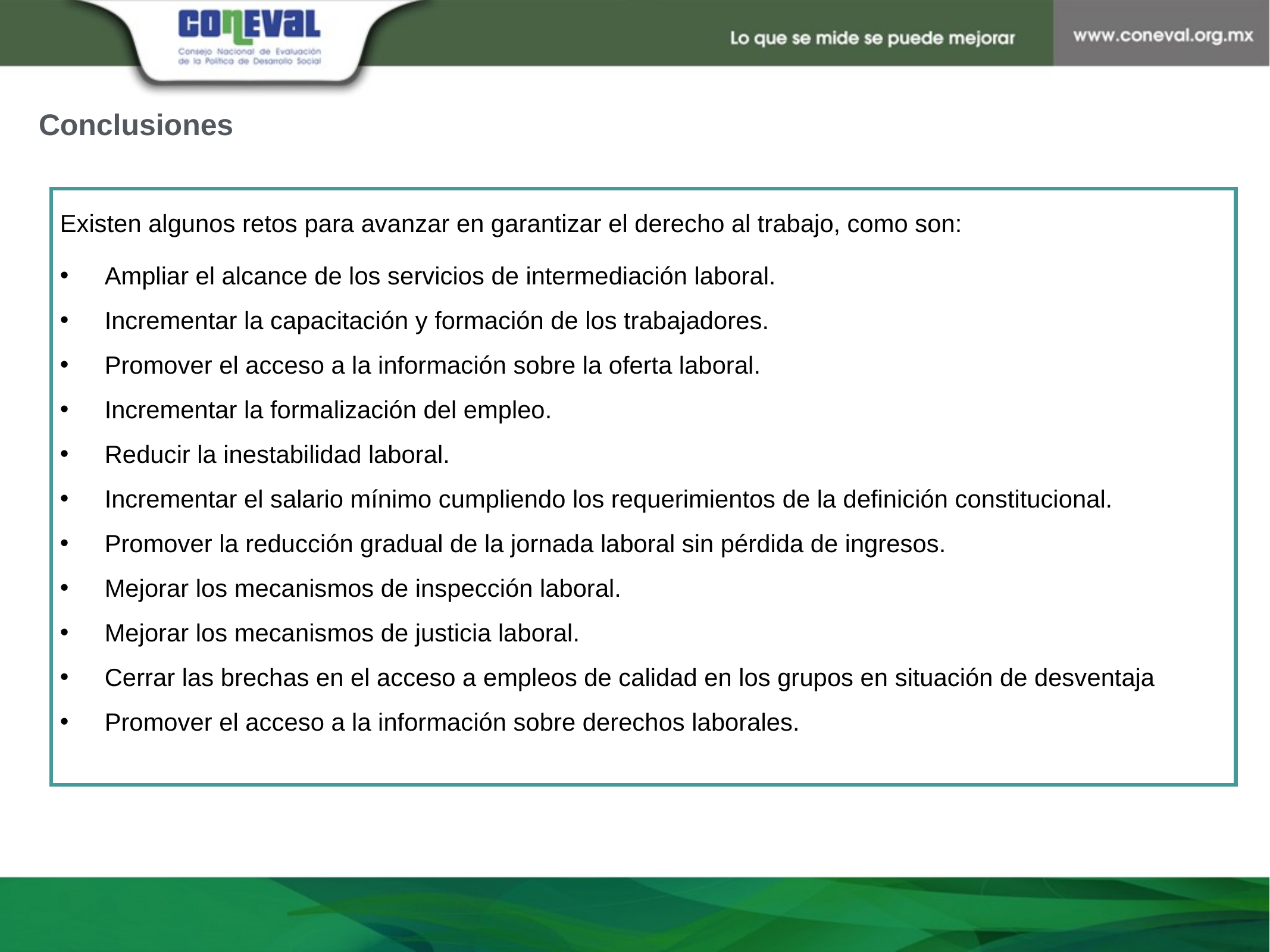

Conclusiones
Existen algunos retos para avanzar en garantizar el derecho al trabajo, como son:
Ampliar el alcance de los servicios de intermediación laboral.
Incrementar la capacitación y formación de los trabajadores.
Promover el acceso a la información sobre la oferta laboral.
Incrementar la formalización del empleo.
Reducir la inestabilidad laboral.
Incrementar el salario mínimo cumpliendo los requerimientos de la definición constitucional.
Promover la reducción gradual de la jornada laboral sin pérdida de ingresos.
Mejorar los mecanismos de inspección laboral.
Mejorar los mecanismos de justicia laboral.
Cerrar las brechas en el acceso a empleos de calidad en los grupos en situación de desventaja
Promover el acceso a la información sobre derechos laborales.